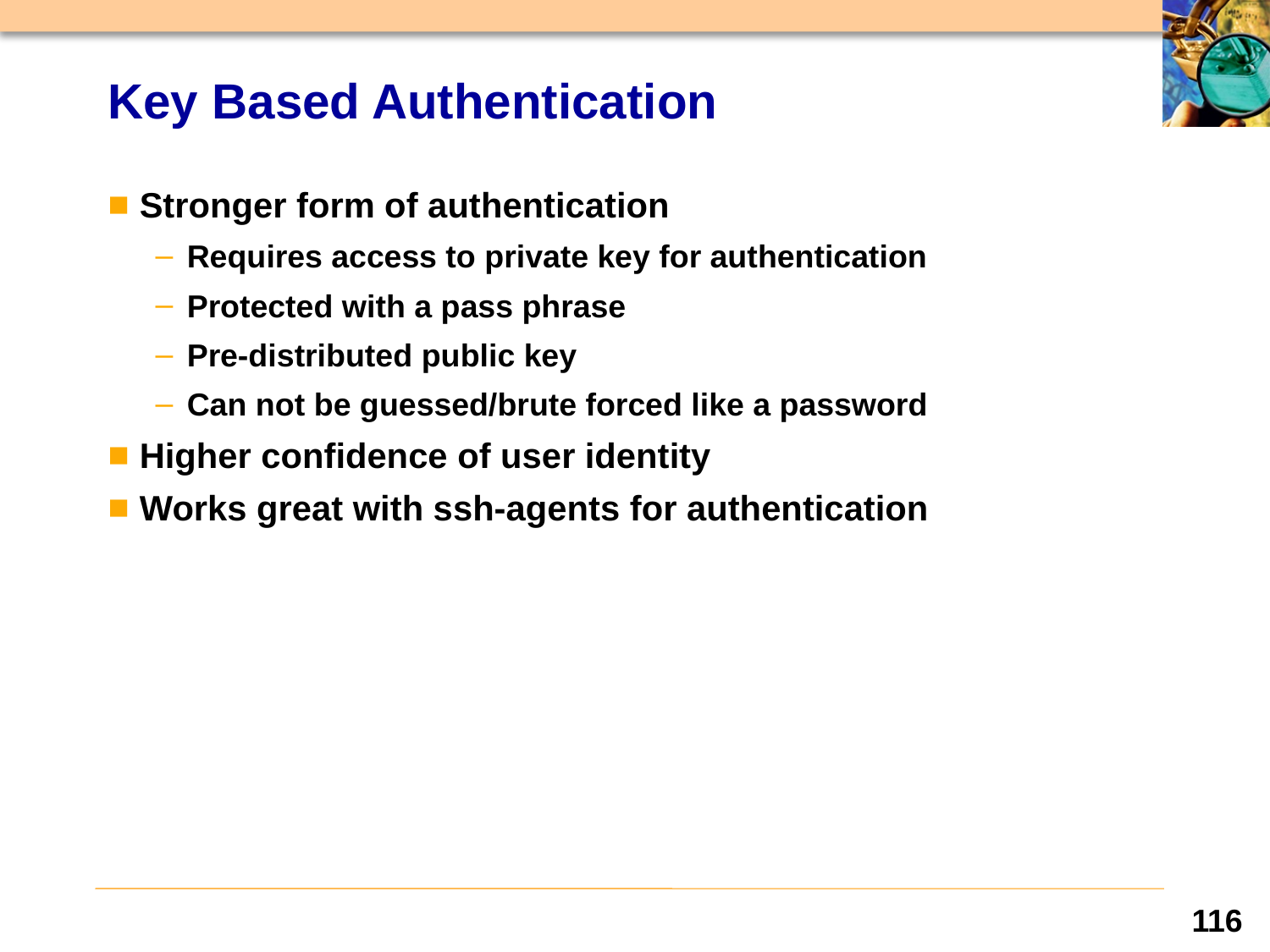

# Key Based Authentication
Stronger form of authentication
Requires access to private key for authentication
Protected with a pass phrase
Pre-distributed public key
Can not be guessed/brute forced like a password
Higher confidence of user identity
Works great with ssh-agents for authentication